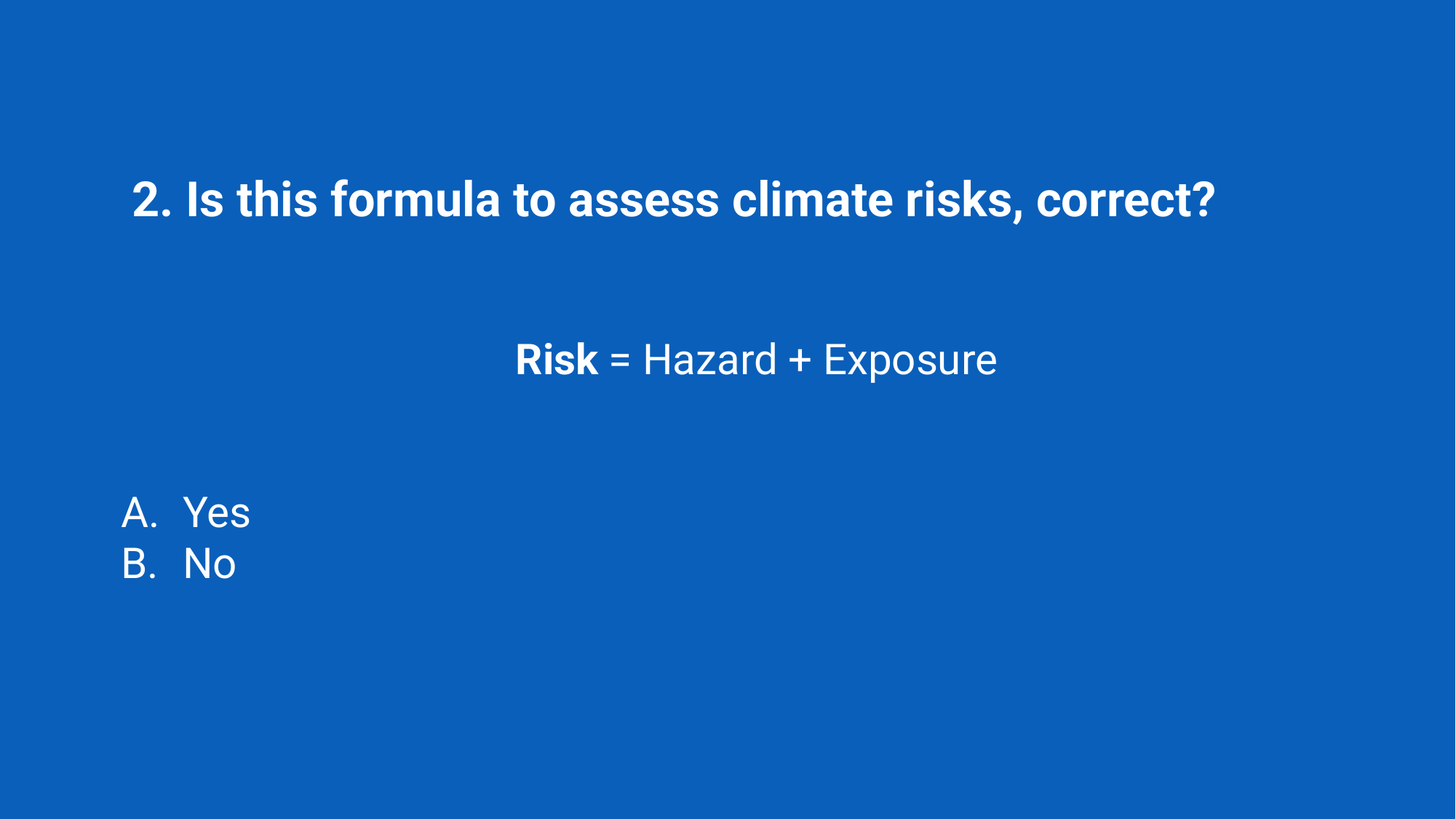

2. Is this formula to assess climate risks, correct?

Risk = Hazard + Exposure

Yes
No